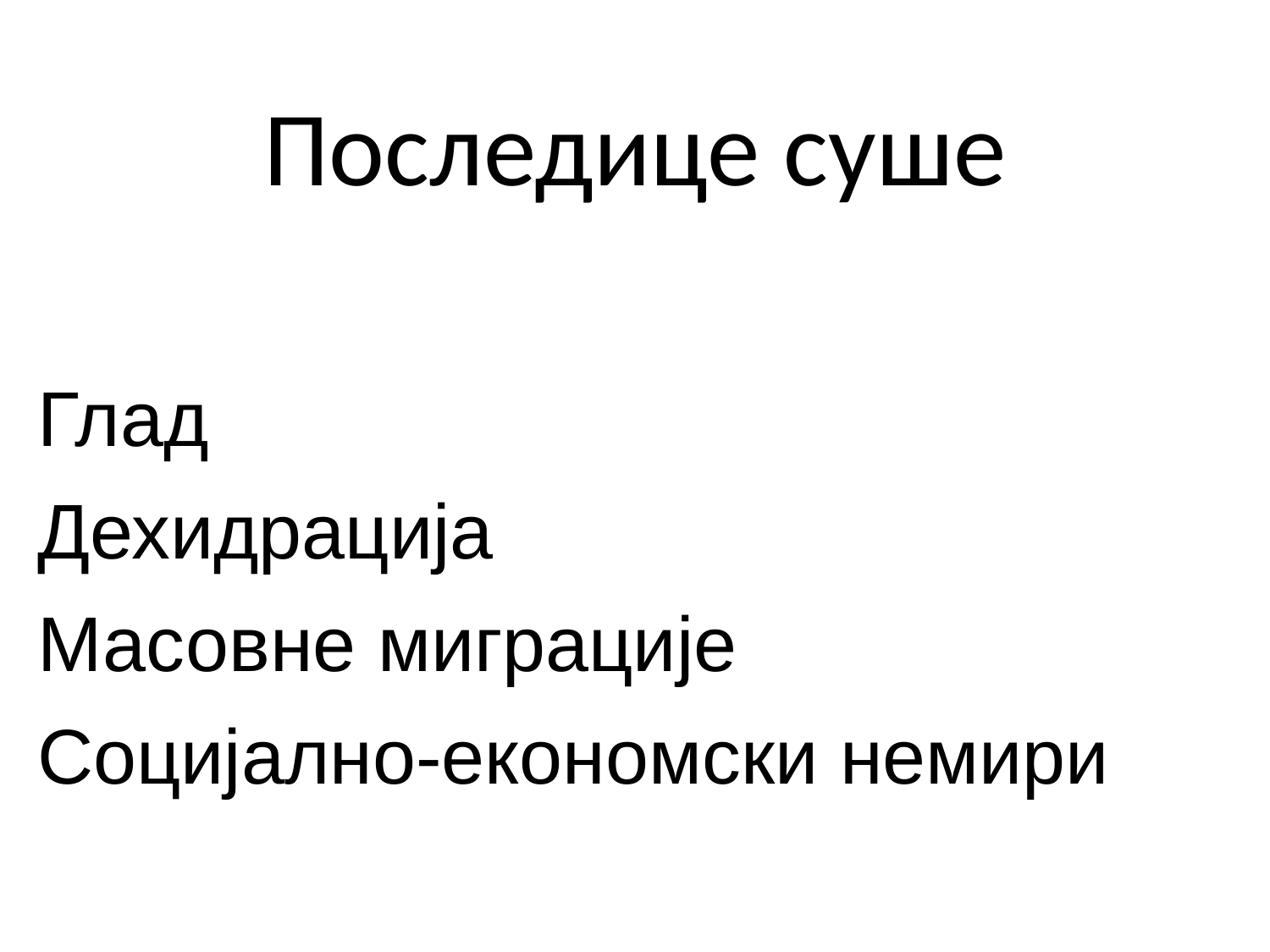

# Последице суше

Глад
Дехидрација
Масовне миграције
Социјално-економски немири